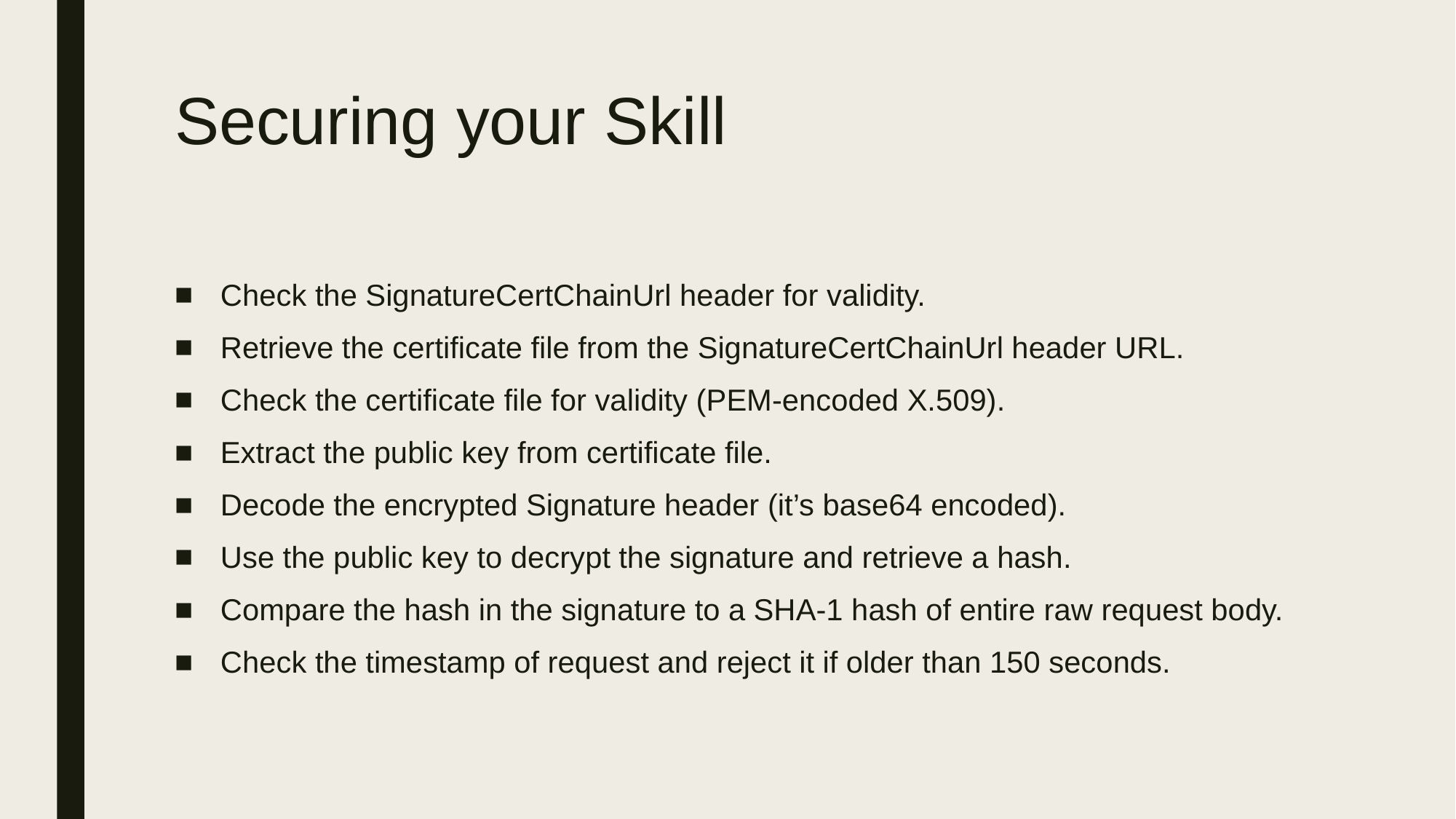

# Securing your Skill
Check the SignatureCertChainUrl header for validity.
Retrieve the certificate file from the SignatureCertChainUrl header URL.
Check the certificate file for validity (PEM-encoded X.509).
Extract the public key from certificate file.
Decode the encrypted Signature header (it’s base64 encoded).
Use the public key to decrypt the signature and retrieve a hash.
Compare the hash in the signature to a SHA-1 hash of entire raw request body.
Check the timestamp of request and reject it if older than 150 seconds.